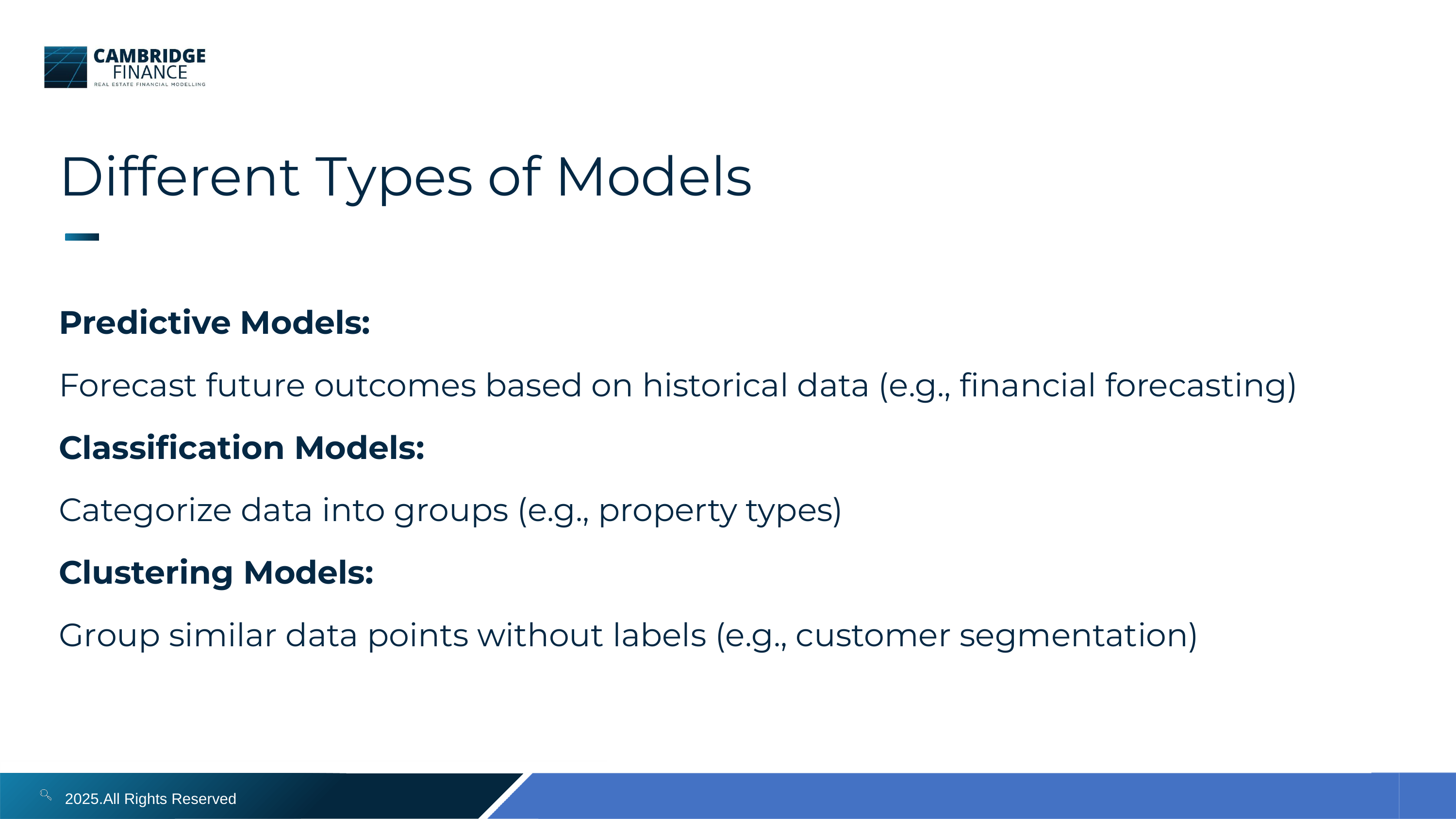

Different Types of Models
Predictive Models:
Forecast future outcomes based on historical data (e.g., financial forecasting)
Classification Models:
Categorize data into groups (e.g., property types)
Clustering Models:
Group similar data points without labels (e.g., customer segmentation)

2025.All Rights Reserved